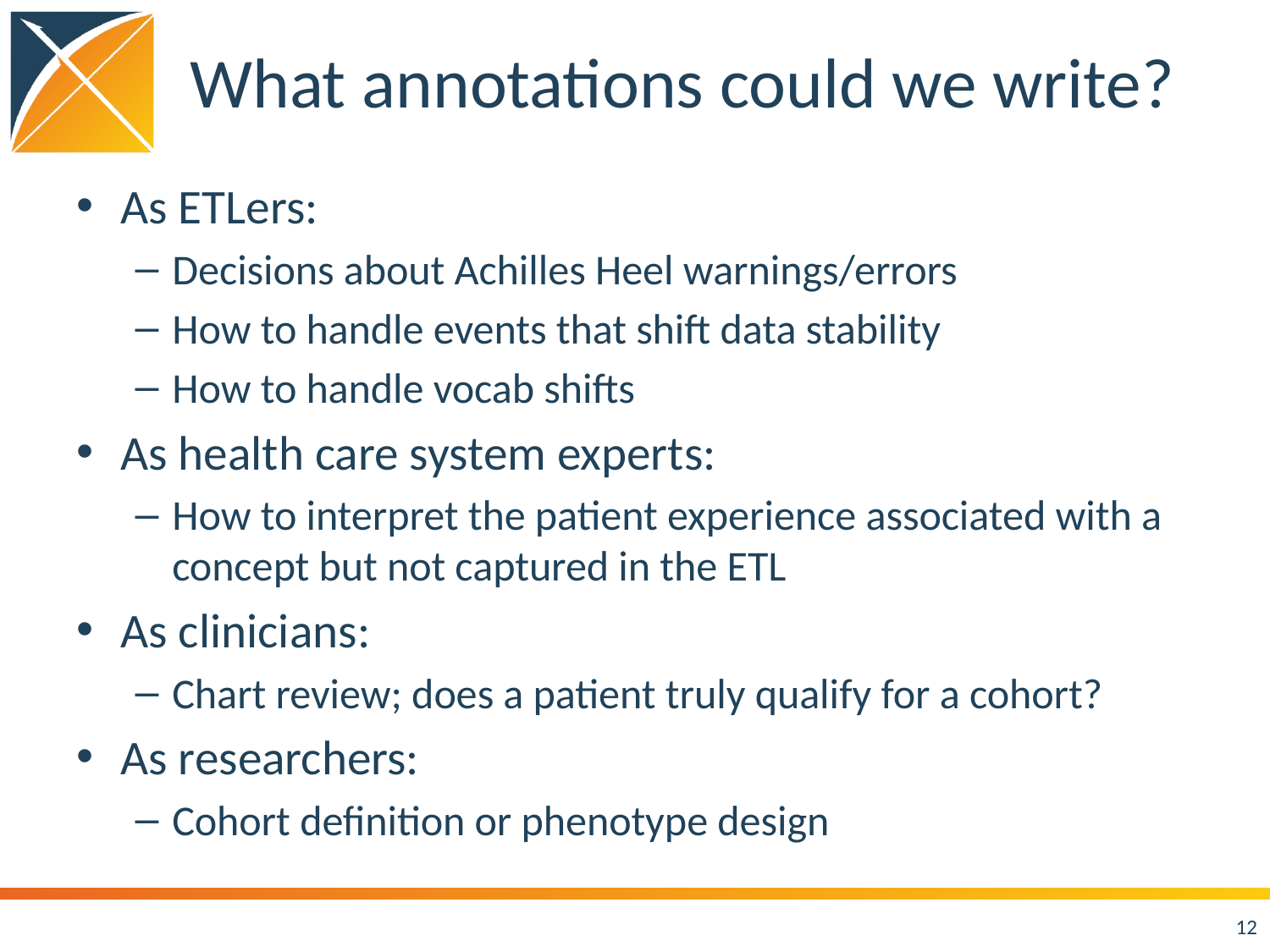

# What annotations could we write?
As ETLers:
Decisions about Achilles Heel warnings/errors
How to handle events that shift data stability
How to handle vocab shifts
As health care system experts:
How to interpret the patient experience associated with a concept but not captured in the ETL
As clinicians:
Chart review; does a patient truly qualify for a cohort?
As researchers:
Cohort definition or phenotype design
12